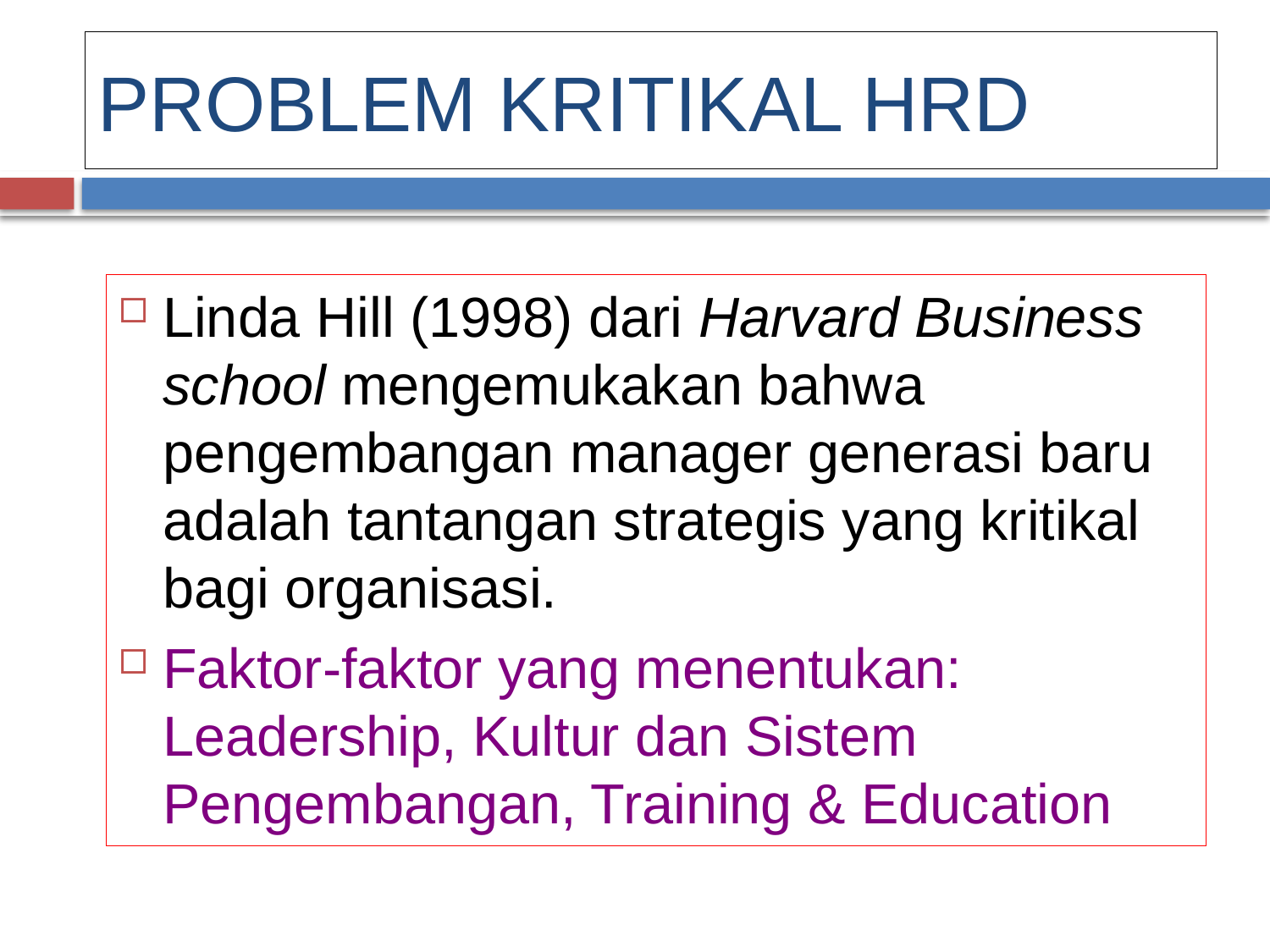

# PROBLEM KRITIKAL HRD
Linda Hill (1998) dari Harvard Business  school mengemukakan bahwa pengembangan manager generasi baru adalah tantangan strategis yang kritikal bagi organisasi.
Faktor-faktor yang menentukan: Leadership, Kultur dan Sistem Pengembangan, Training & Education